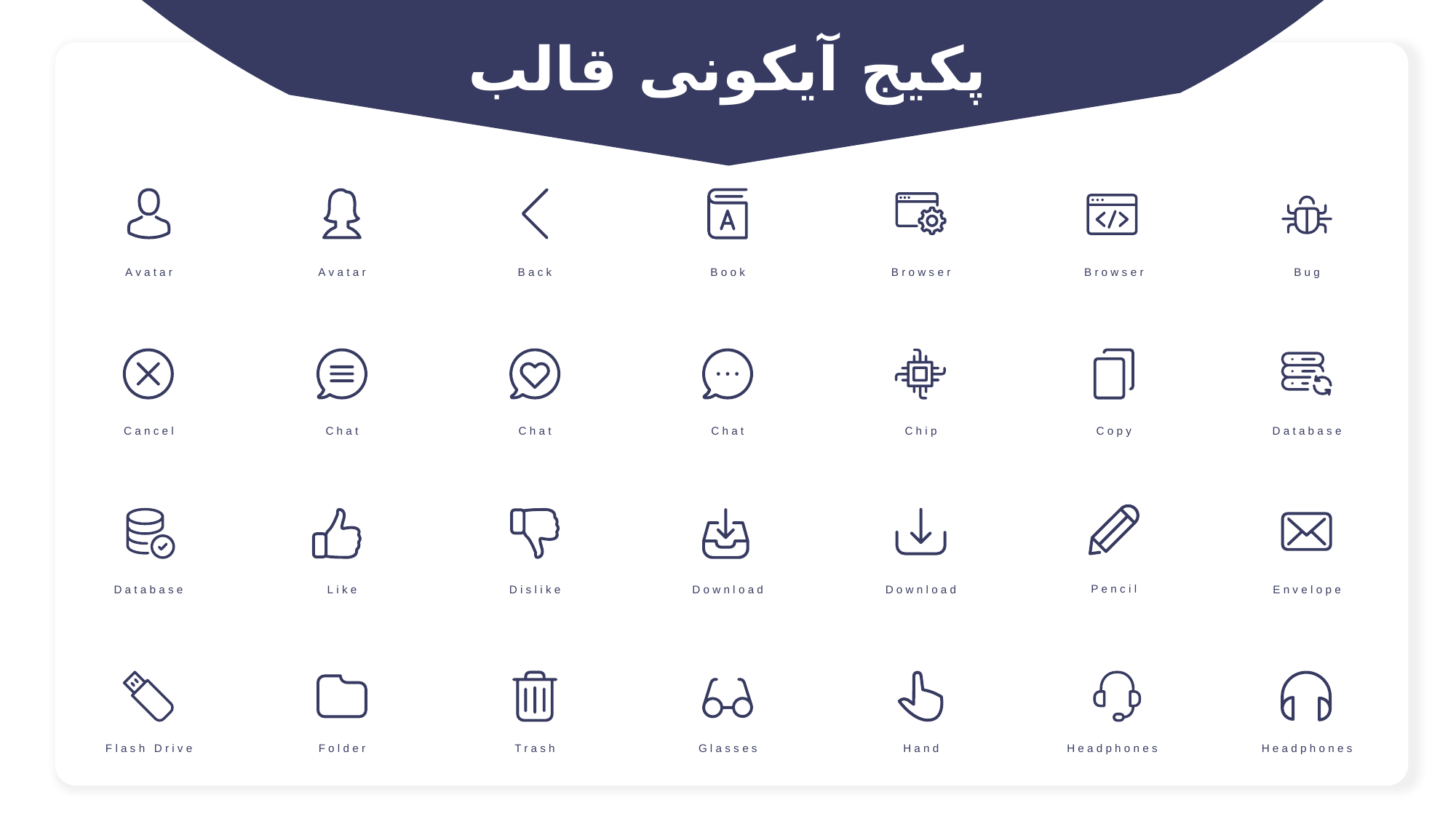

پکیج آیکونی قالب

Avatar
Avatar
Back
Book
Browser
Browser
Bug

Cancel
Chat
Chat
Chat
Chip
Copy
Database

Pencil
Database
Like
Dislike
Download
Download
Envelope

Flash Drive
Folder
Trash
Glasses
Hand
Headphones
Headphones